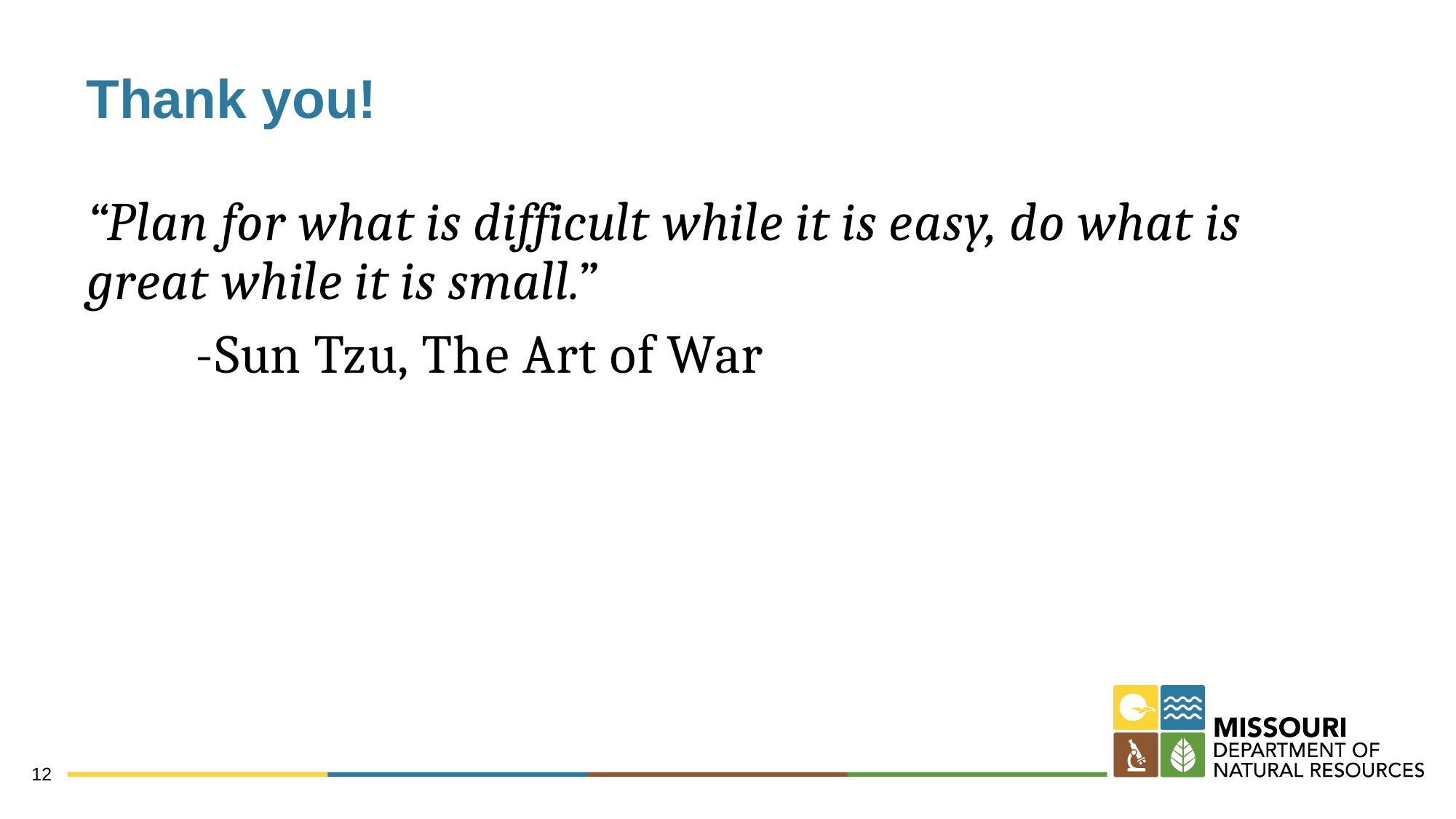

# Thank you!
“Plan for what is difficult while it is easy, do what is great while it is small.”
	-Sun Tzu, The Art of War
12